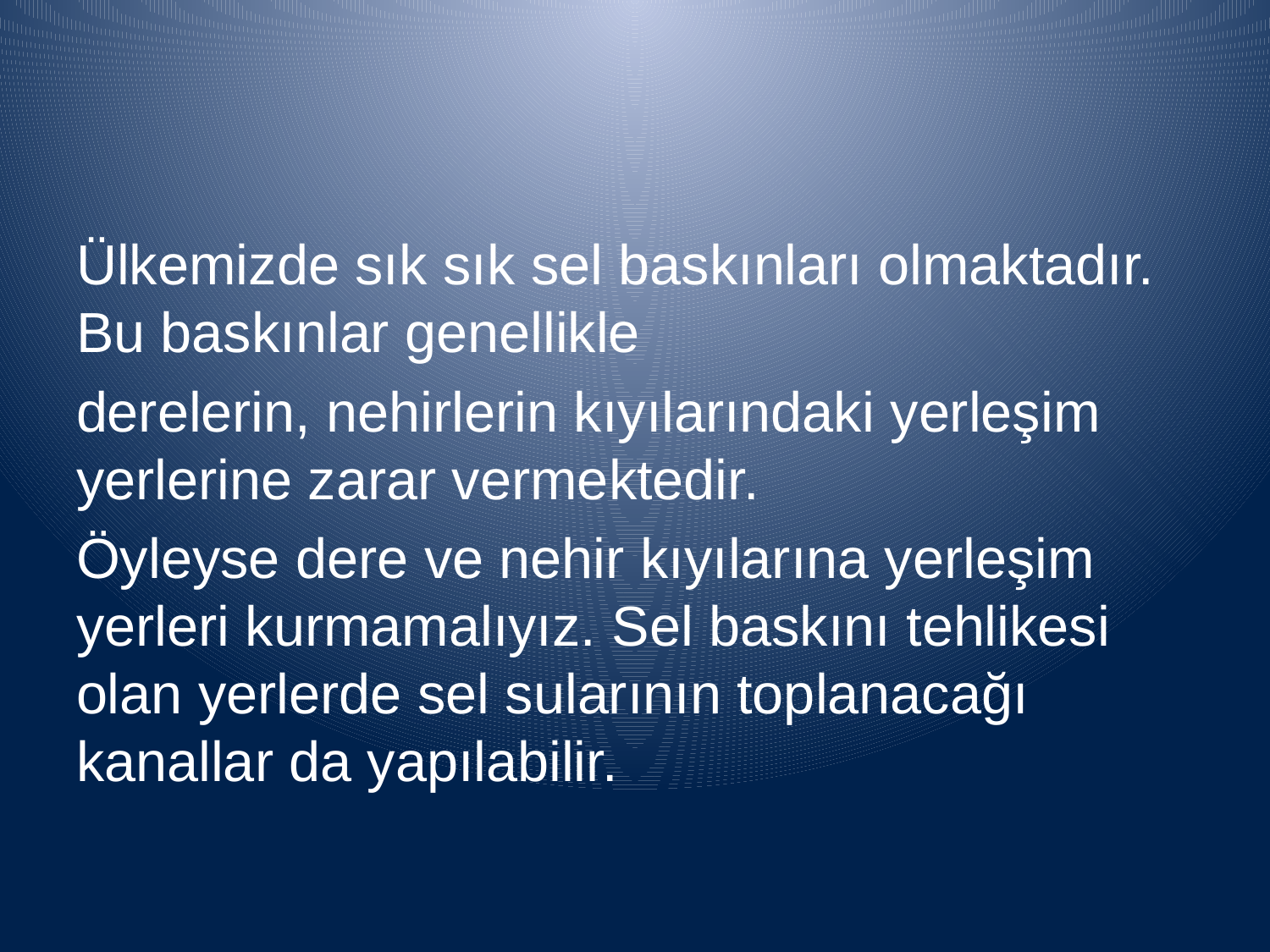

Ülkemizde sık sık sel baskınları olmaktadır. Bu baskınlar genellikle
derelerin, nehirlerin kıyılarındaki yerleşim yerlerine zarar vermektedir.
Öyleyse dere ve nehir kıyılarına yerleşim yerleri kurmamalıyız. Sel baskını tehlikesi olan yerlerde sel sularının toplanacağı kanallar da yapılabilir.